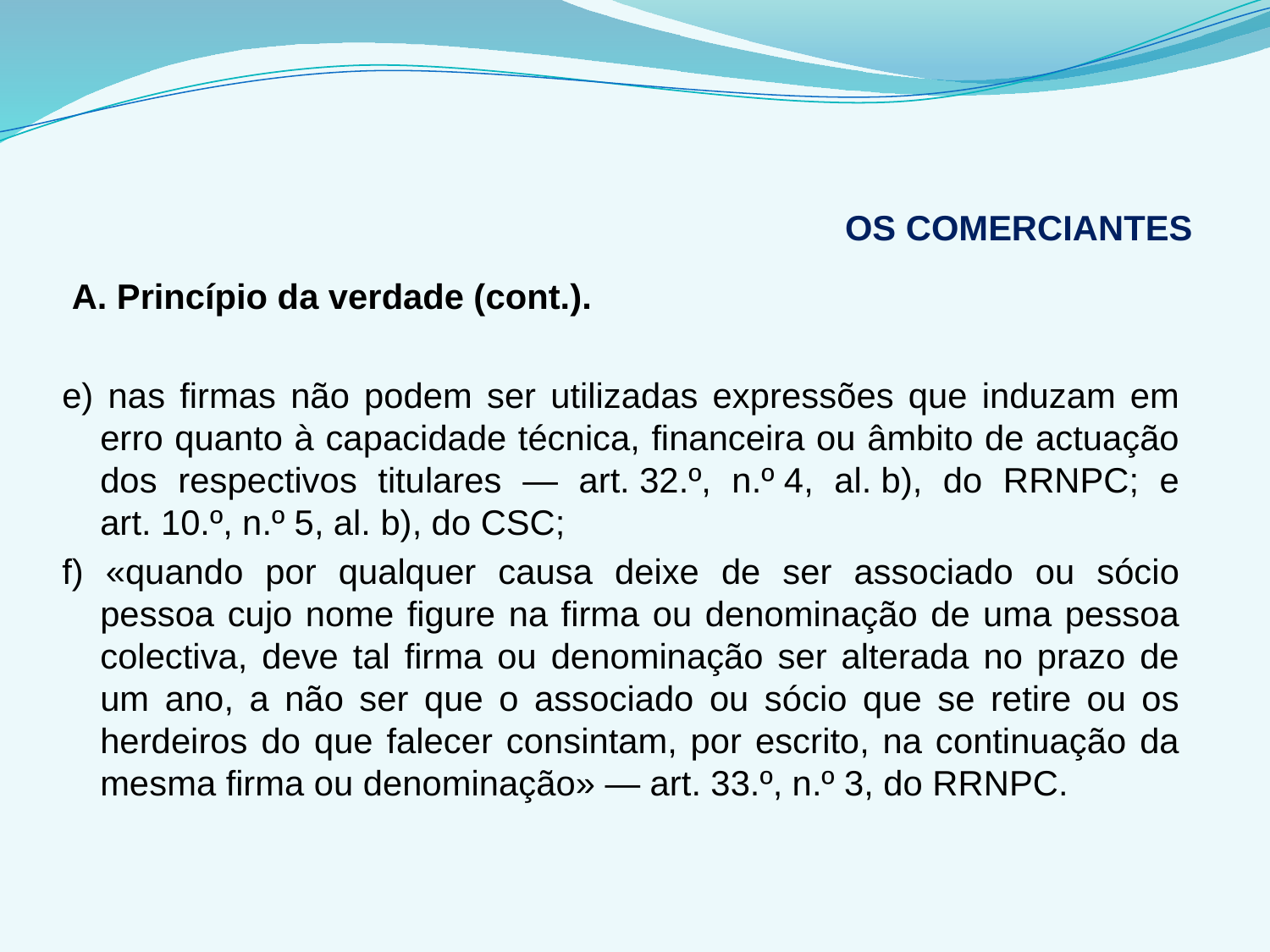

# OS COMERCIANTES
 A. Princípio da verdade (cont.).

e) nas firmas não podem ser utilizadas expressões que induzam em erro quanto à capacidade técnica, financeira ou âmbito de actuação dos respectivos titulares — art. 32.º, n.º 4, al. b), do RRNPC; e art. 10.º, n.º 5, al. b), do CSC;
f) «quando por qualquer causa deixe de ser associado ou sócio pessoa cujo nome figure na firma ou denominação de uma pessoa colectiva, deve tal firma ou denominação ser alterada no prazo de um ano, a não ser que o associado ou sócio que se retire ou os herdeiros do que falecer consintam, por escrito, na continuação da mesma firma ou denominação» — art. 33.º, n.º 3, do RRNPC.